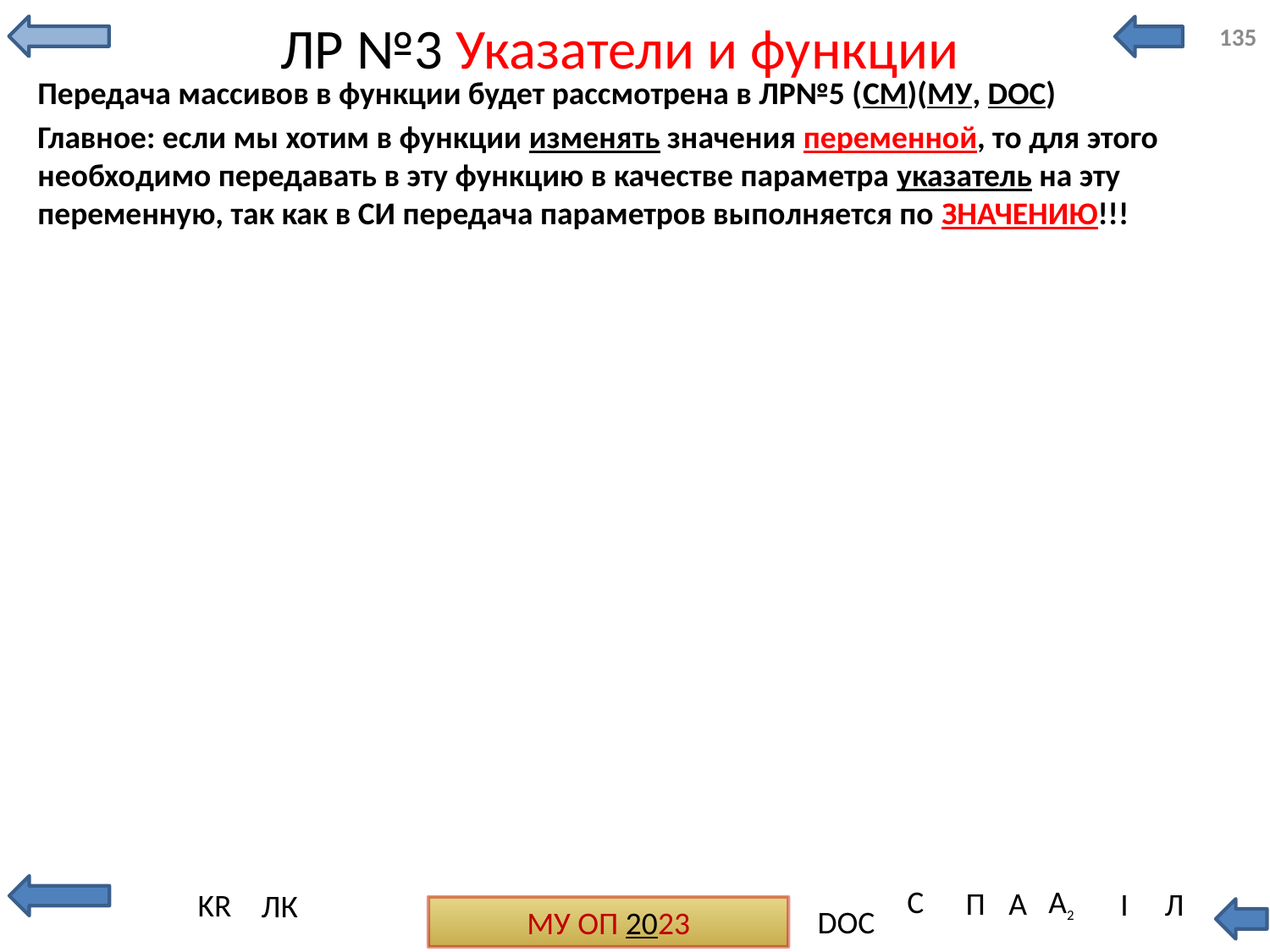

# ЛР №3 Указатели и функции
135
Передача массивов в функции будет рассмотрена в ЛР№5 (СМ)(МУ, DOC)
Главное: если мы хотим в функции изменять значения переменной, то для этого необходимо передавать в эту функцию в качестве параметра указатель на эту  переменную, так как в СИ передача параметров выполняется по ЗНАЧЕНИЮ!!!